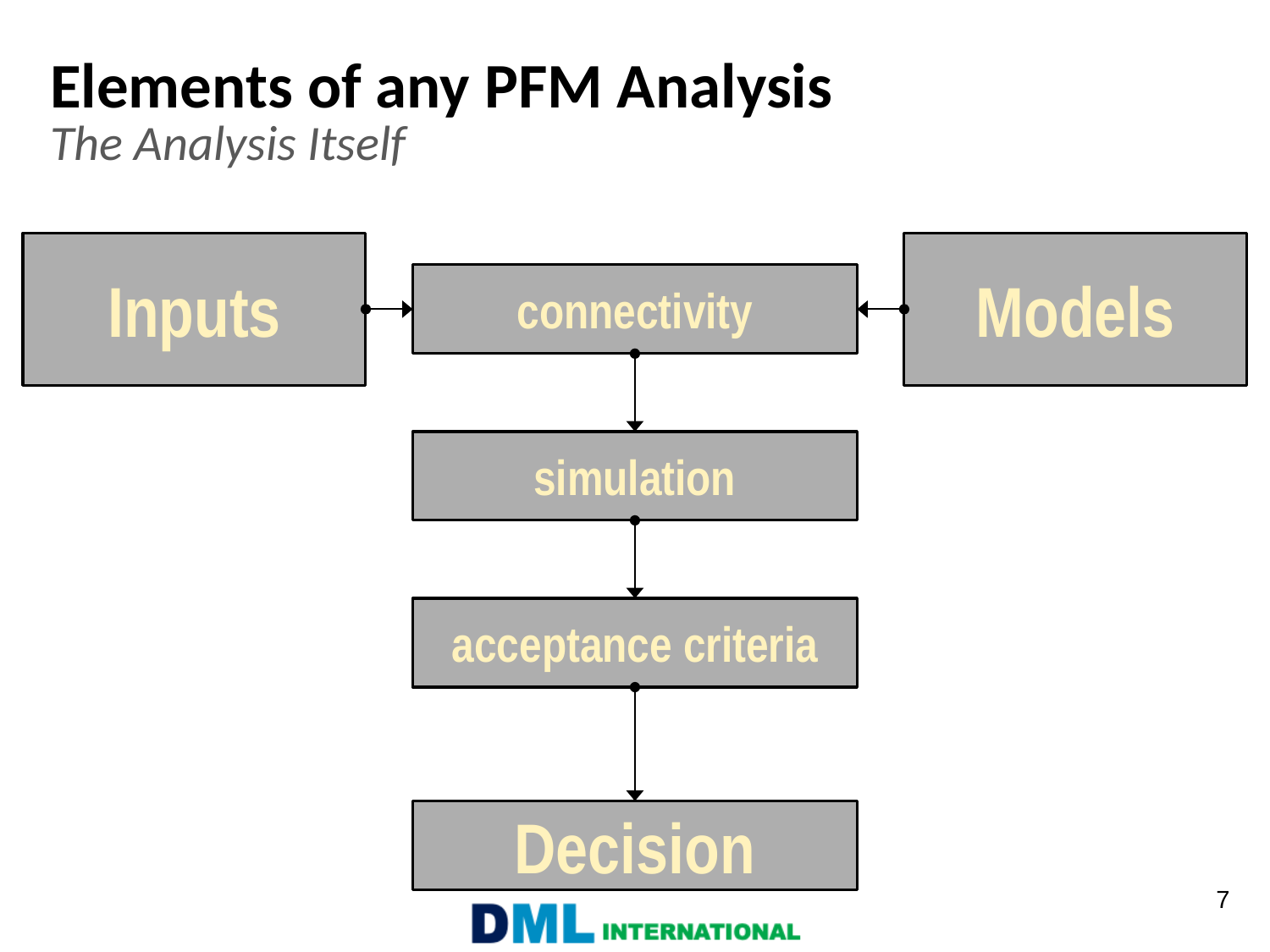

# Elements of any PFM Analysis The Analysis Itself
Inputs
Models
connectivity
simulation
acceptance criteria
Decision